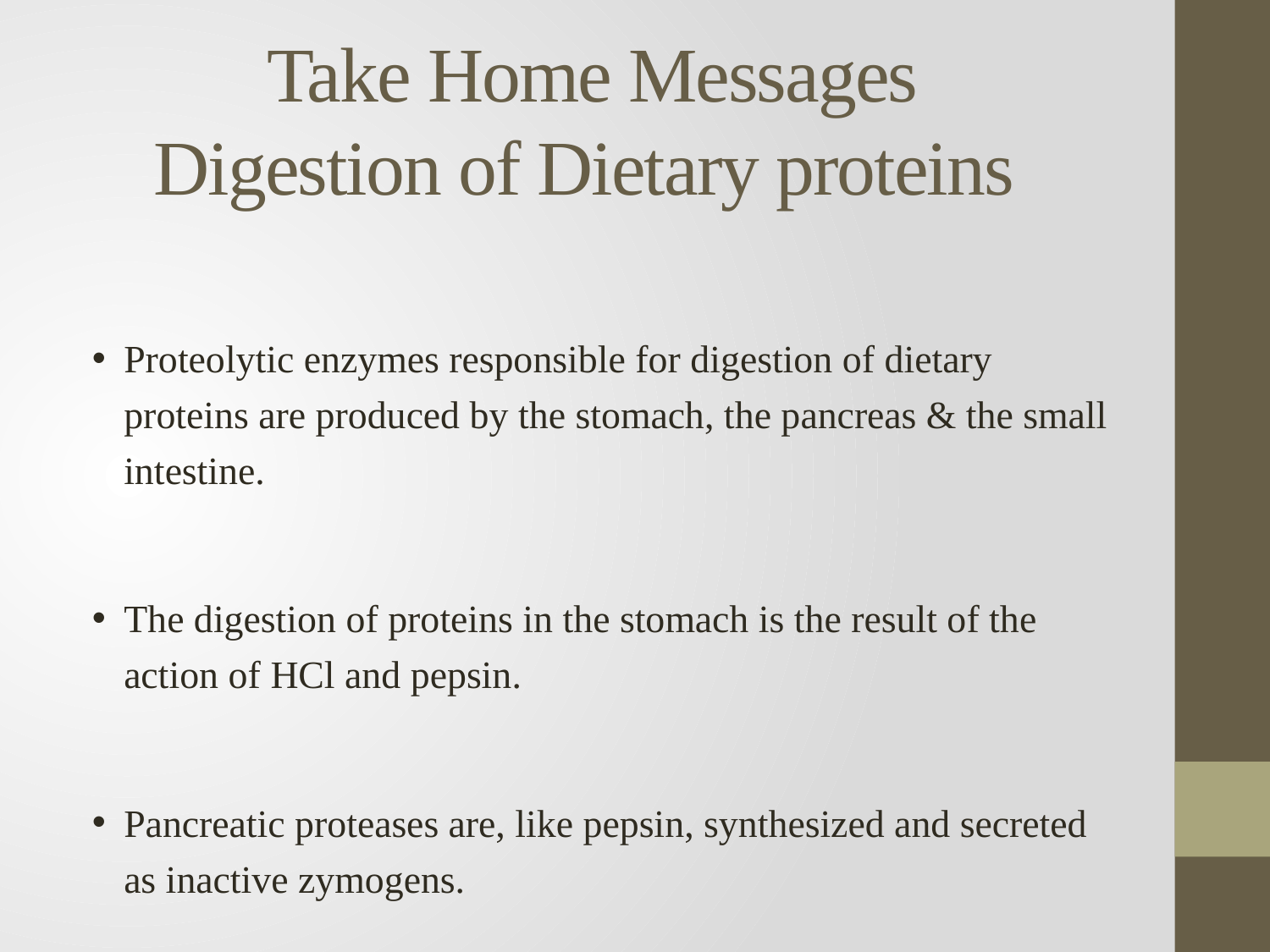

# Take Home Messages Digestion of Dietary proteins
Proteolytic enzymes responsible for digestion of dietary proteins are produced by the stomach, the pancreas & the small intestine.

The digestion of proteins in the stomach is the result of the action of HCl and pepsin.

Pancreatic proteases are, like pepsin, synthesized and secreted as inactive zymogens.